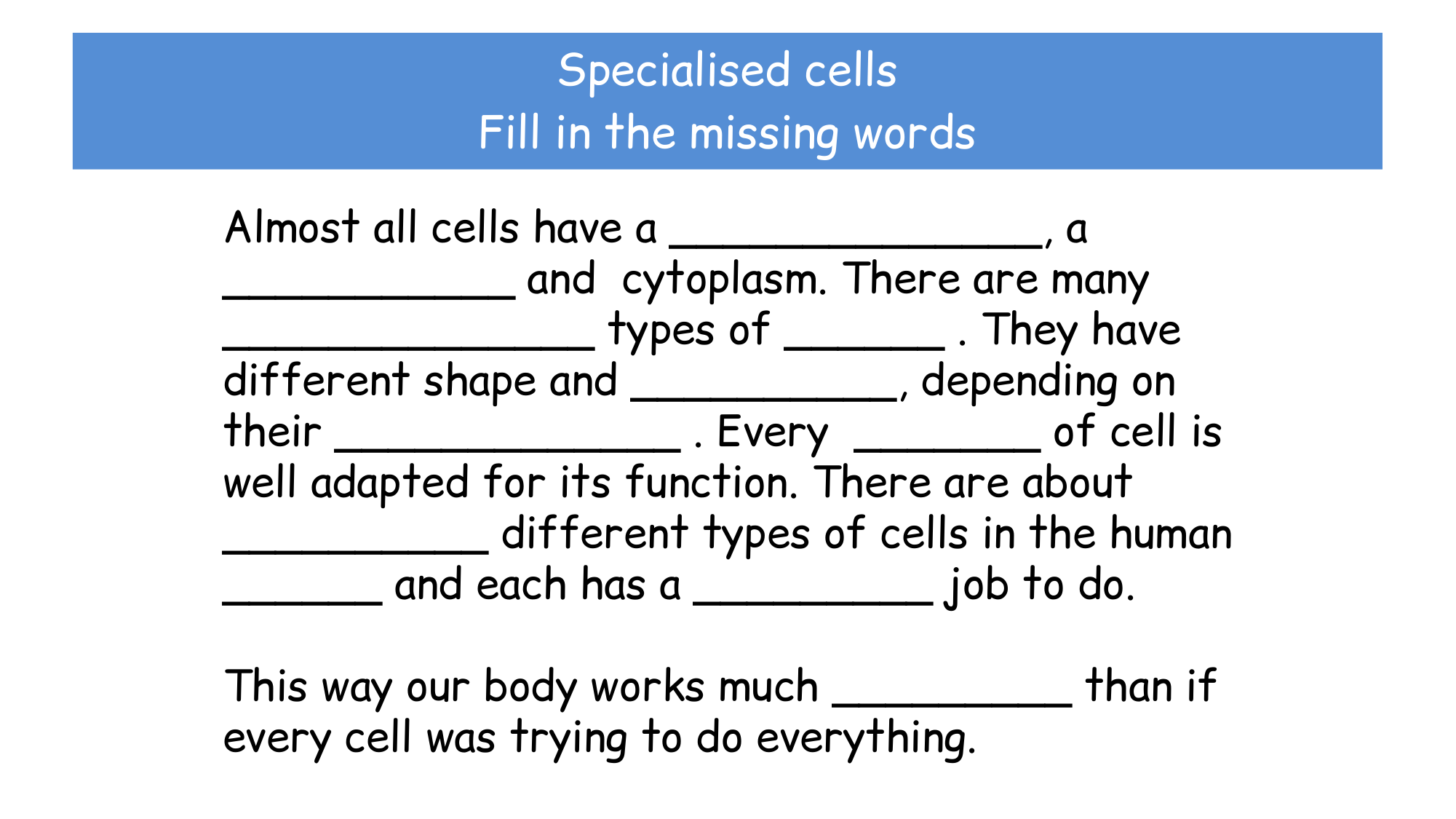

# Specialised cells Fill in the missing words
Almost all cells have a ______________, a ___________ and  cytoplasm. There are many  ______________ types of ______ . They have different shape and __________, depending on their _____________ . Every  _______ of cell is well adapted for its function. There are about __________ different types of cells in the human ______ and each has a _________ job to do.

This way our body works much _________ than if every cell was trying to do everything.